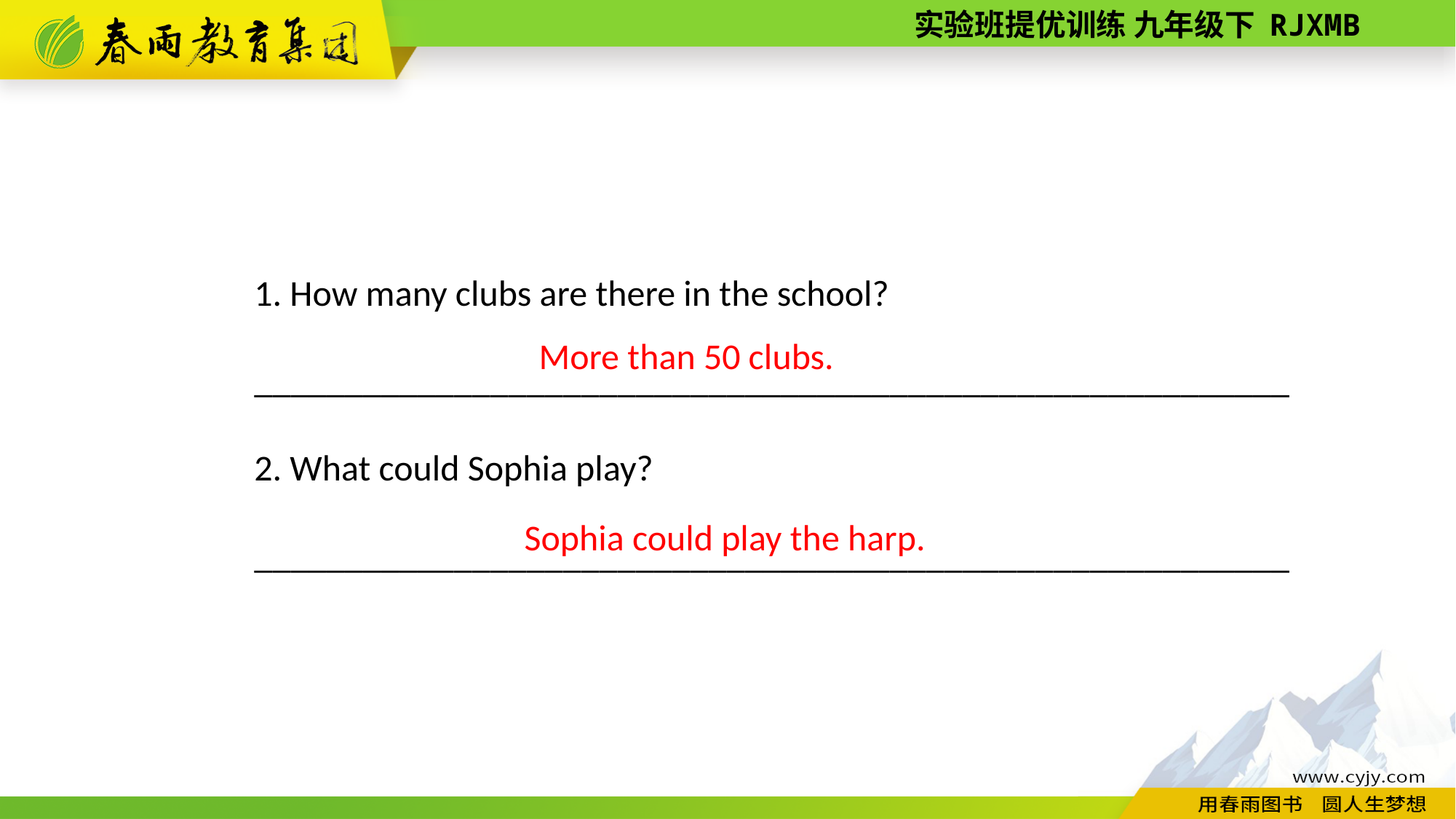

1. How many clubs are there in the school?
_________________________________________________________
2. What could Sophia play?
_________________________________________________________
More than 50 clubs.
Sophia could play the harp.